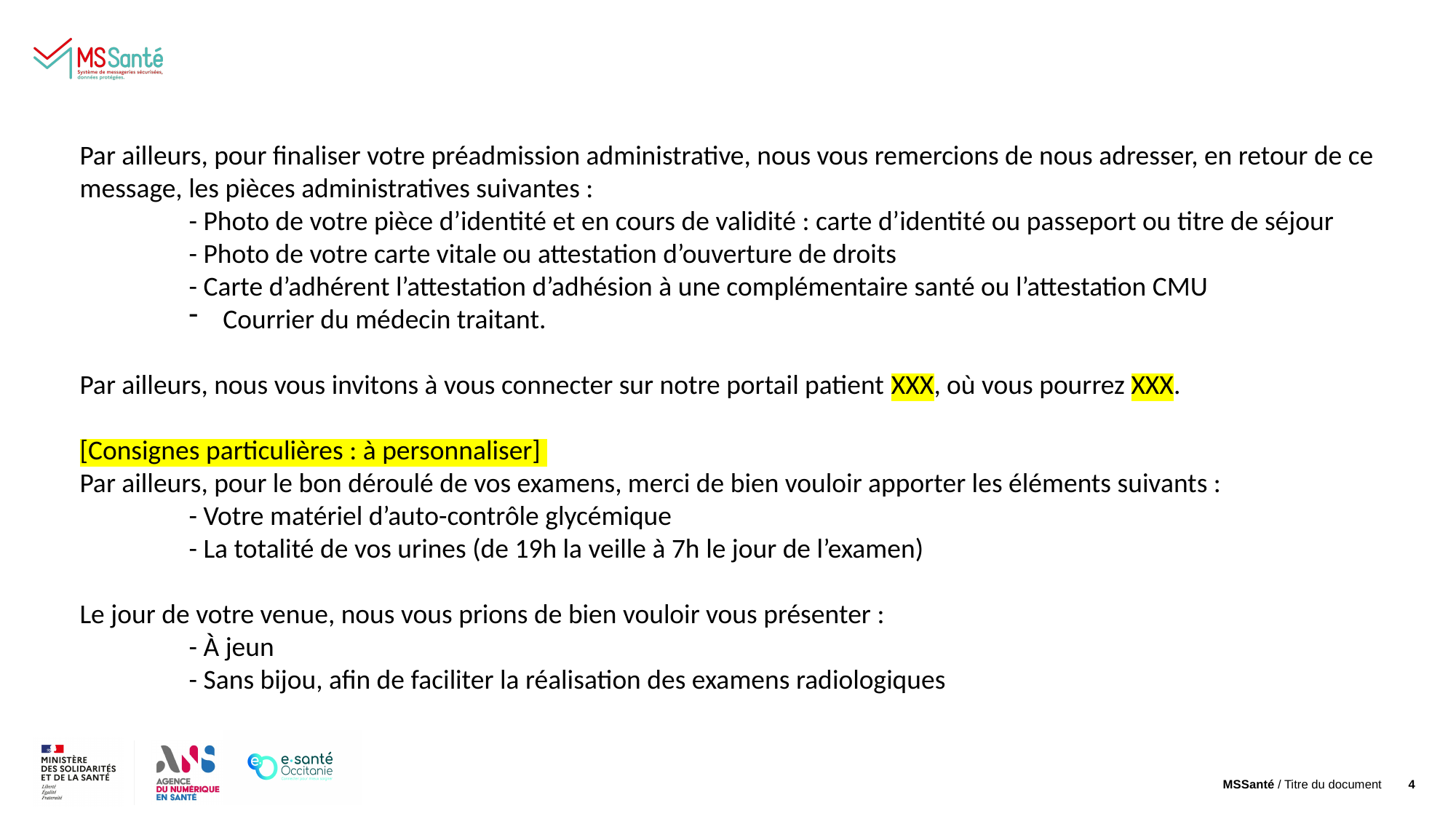

Par ailleurs, pour finaliser votre préadmission administrative, nous vous remercions de nous adresser, en retour de ce message, les pièces administratives suivantes :
	- Photo de votre pièce d’identité et en cours de validité : carte d’identité ou passeport ou titre de séjour
	- Photo de votre carte vitale ou attestation d’ouverture de droits
- Carte d’adhérent l’attestation d’adhésion à une complémentaire santé ou l’attestation CMU
Courrier du médecin traitant.

Par ailleurs, nous vous invitons à vous connecter sur notre portail patient XXX, où vous pourrez XXX.

[Consignes particulières : à personnaliser]
Par ailleurs, pour le bon déroulé de vos examens, merci de bien vouloir apporter les éléments suivants :
	- Votre matériel d’auto-contrôle glycémique
	- La totalité de vos urines (de 19h la veille à 7h le jour de l’examen)

Le jour de votre venue, nous vous prions de bien vouloir vous présenter :
	- À jeun
	- Sans bijou, afin de faciliter la réalisation des examens radiologiques